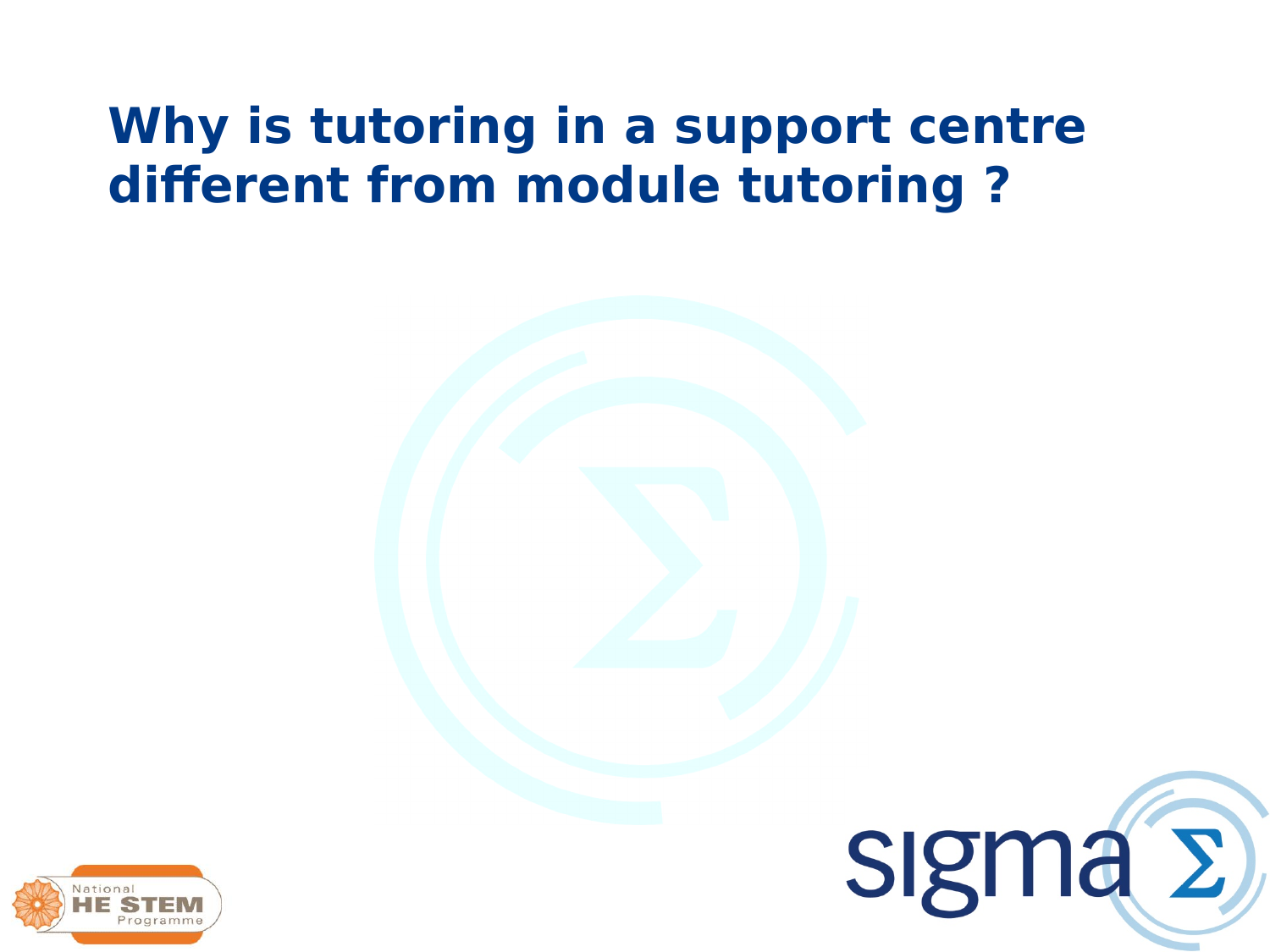

# Why is tutoring in a support centre different from module tutoring ?